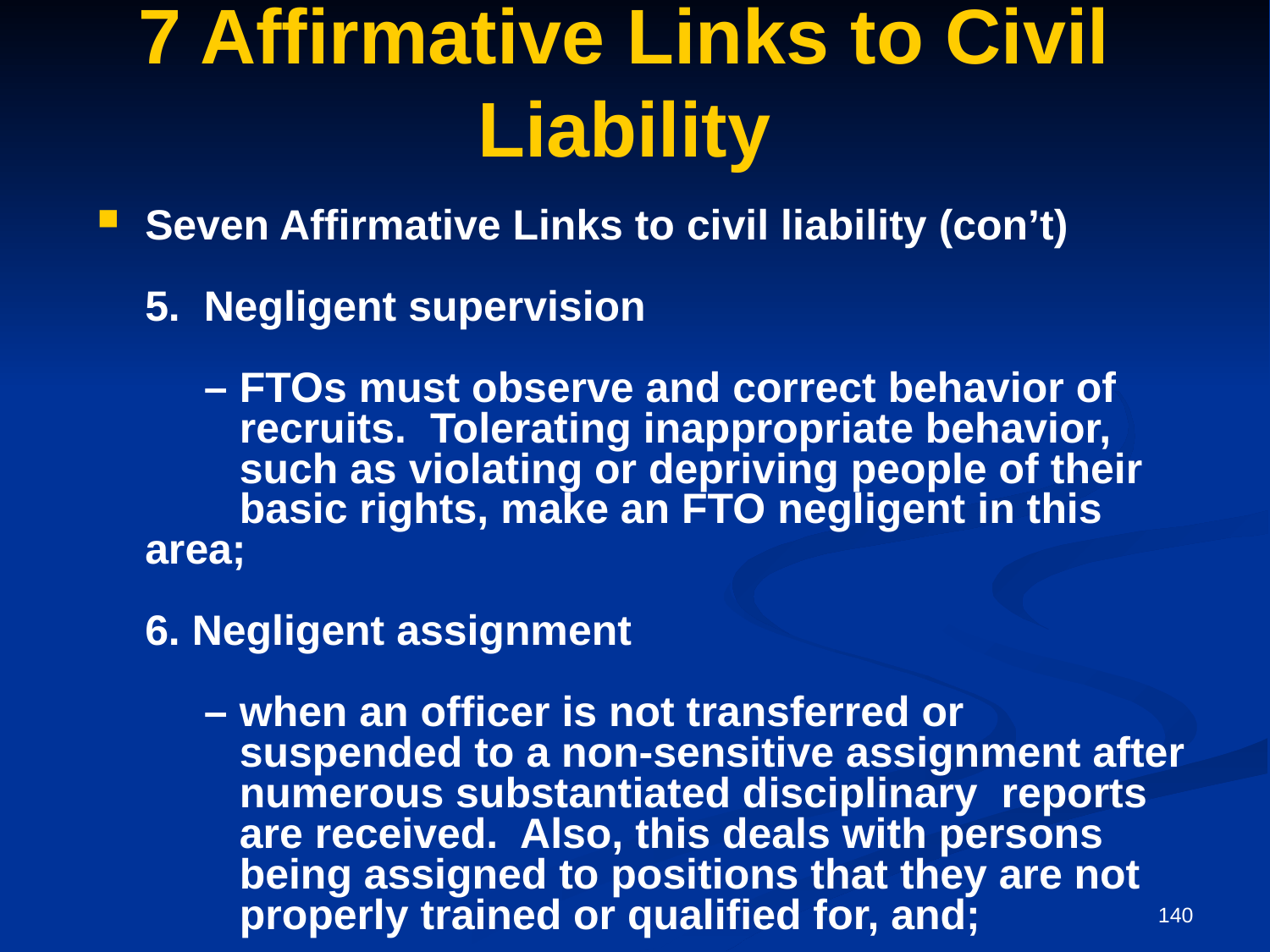

# 7 Affirmative Links to Civil Liability
Seven Affirmative Links to civil liability (con’t)

	5.  Negligent supervision

	     – FTOs must observe and correct behavior of
            recruits.  Tolerating inappropriate behavior,
            such as violating or depriving people of their
            basic rights, make an FTO negligent in this area;

	6. Negligent assignment

	     – when an officer is not transferred or
            suspended to a non-sensitive assignment after
            numerous substantiated disciplinary  reports
            are received.  Also, this deals with persons
            being assigned to positions that they are not
            properly trained or qualified for, and;

140